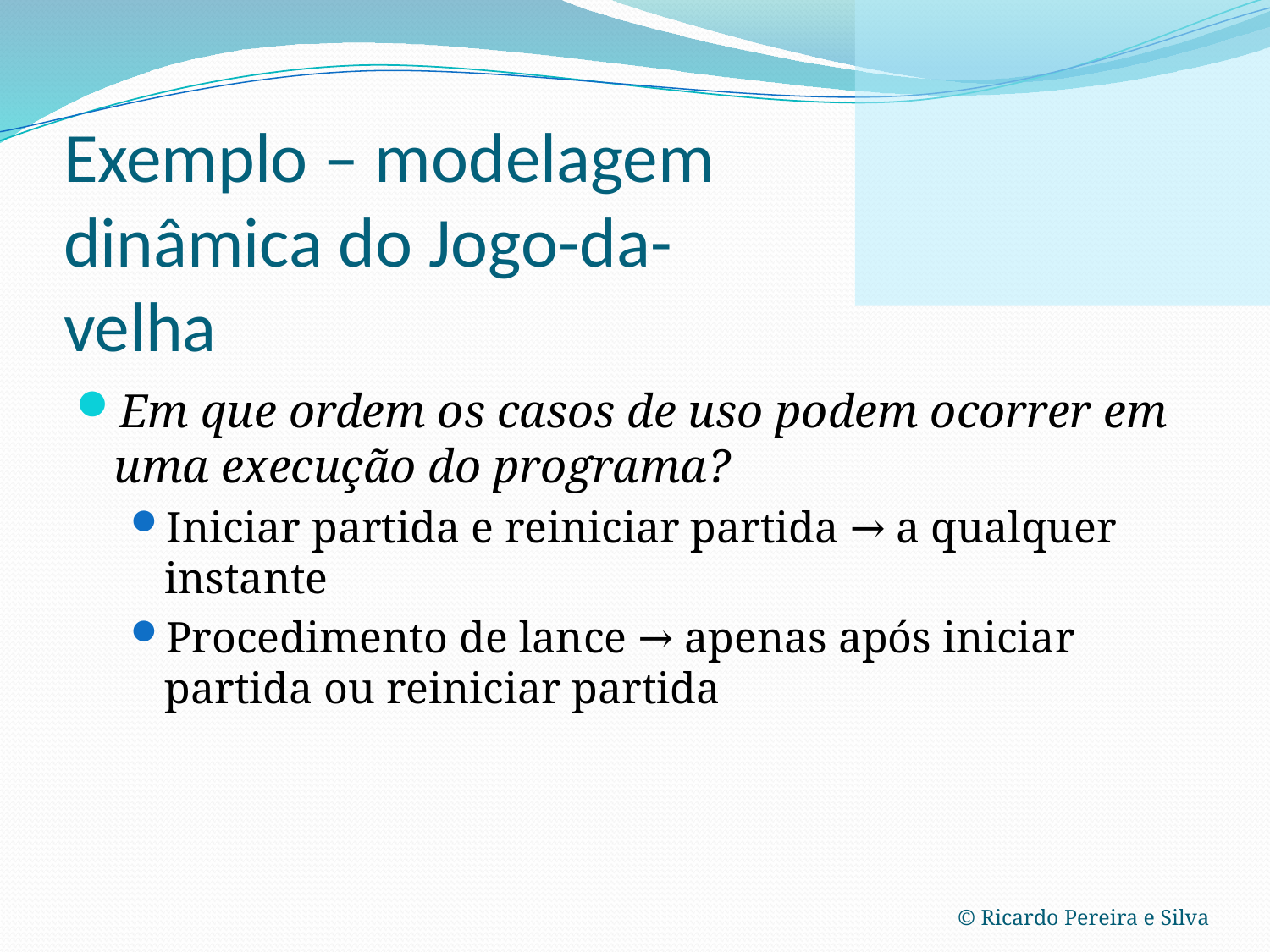

# Exemplo – modelagem dinâmica do Jogo-da-velha
Em que ordem os casos de uso podem ocorrer em uma execução do programa?
Iniciar partida e reiniciar partida → a qualquer instante
Procedimento de lance → apenas após iniciar partida ou reiniciar partida

© Ricardo Pereira e Silva